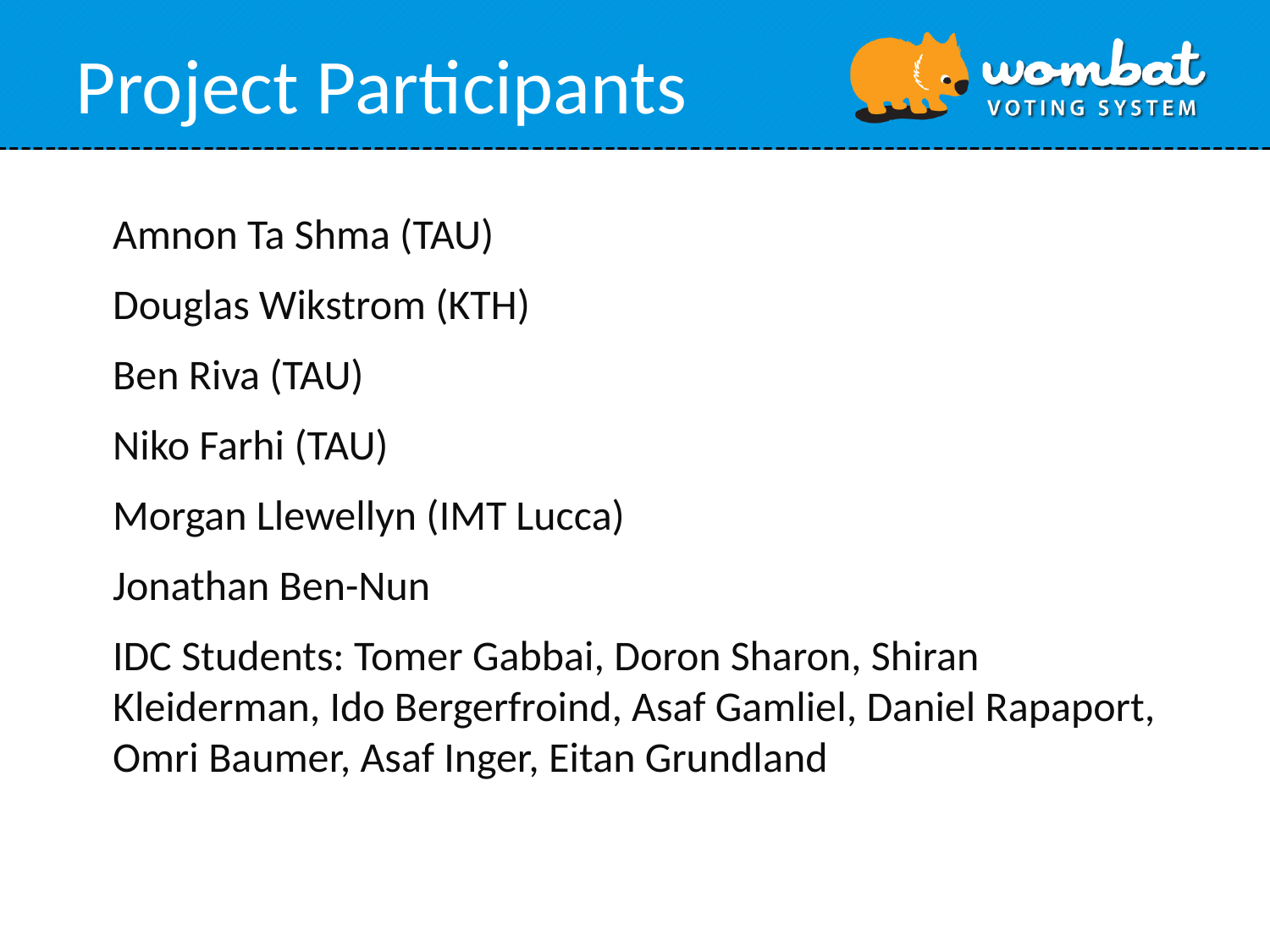

Project Participants

Amnon Ta Shma (TAU)
Douglas Wikstrom (KTH)
Ben Riva (TAU)
Niko Farhi (TAU)
Morgan Llewellyn (IMT Lucca)
Jonathan Ben-Nun
IDC Students: Tomer Gabbai, Doron Sharon, Shiran Kleiderman, Ido Bergerfroind, Asaf Gamliel, Daniel Rapaport, Omri Baumer, Asaf Inger, Eitan Grundland